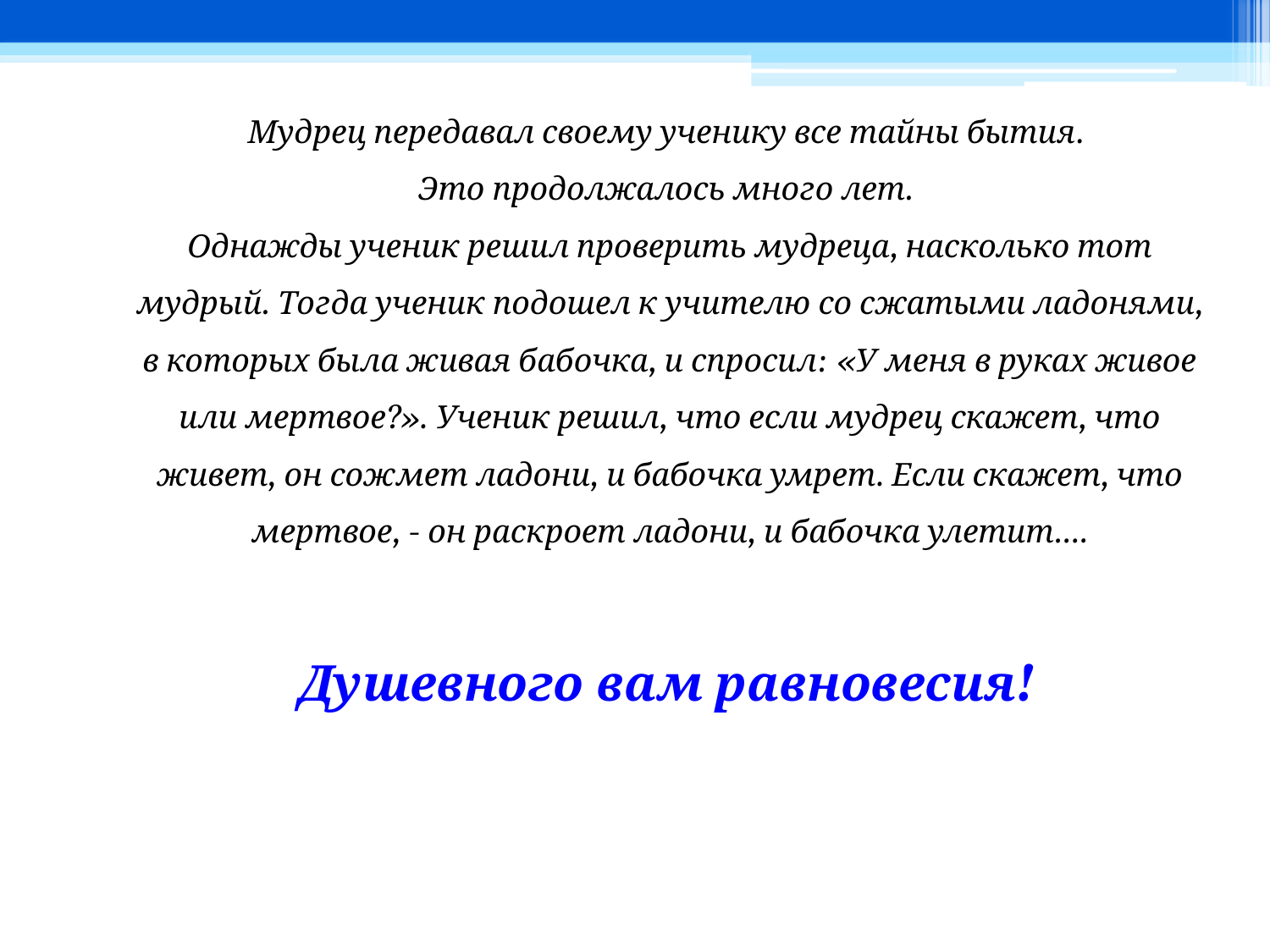

Мудрец передавал своему ученику все тайны бытия.
Это продолжалось много лет.
Однажды ученик решил проверить мудреца, насколько тот мудрый. Тогда ученик подошел к учителю со сжатыми ладонями, в которых была живая бабочка, и спросил: «У меня в руках живое или мертвое?». Ученик решил, что если мудрец скажет, что живет, он сожмет ладони, и бабочка умрет. Если скажет, что мертвое, - он раскроет ладони, и бабочка улетит….
Душевного вам равновесия!